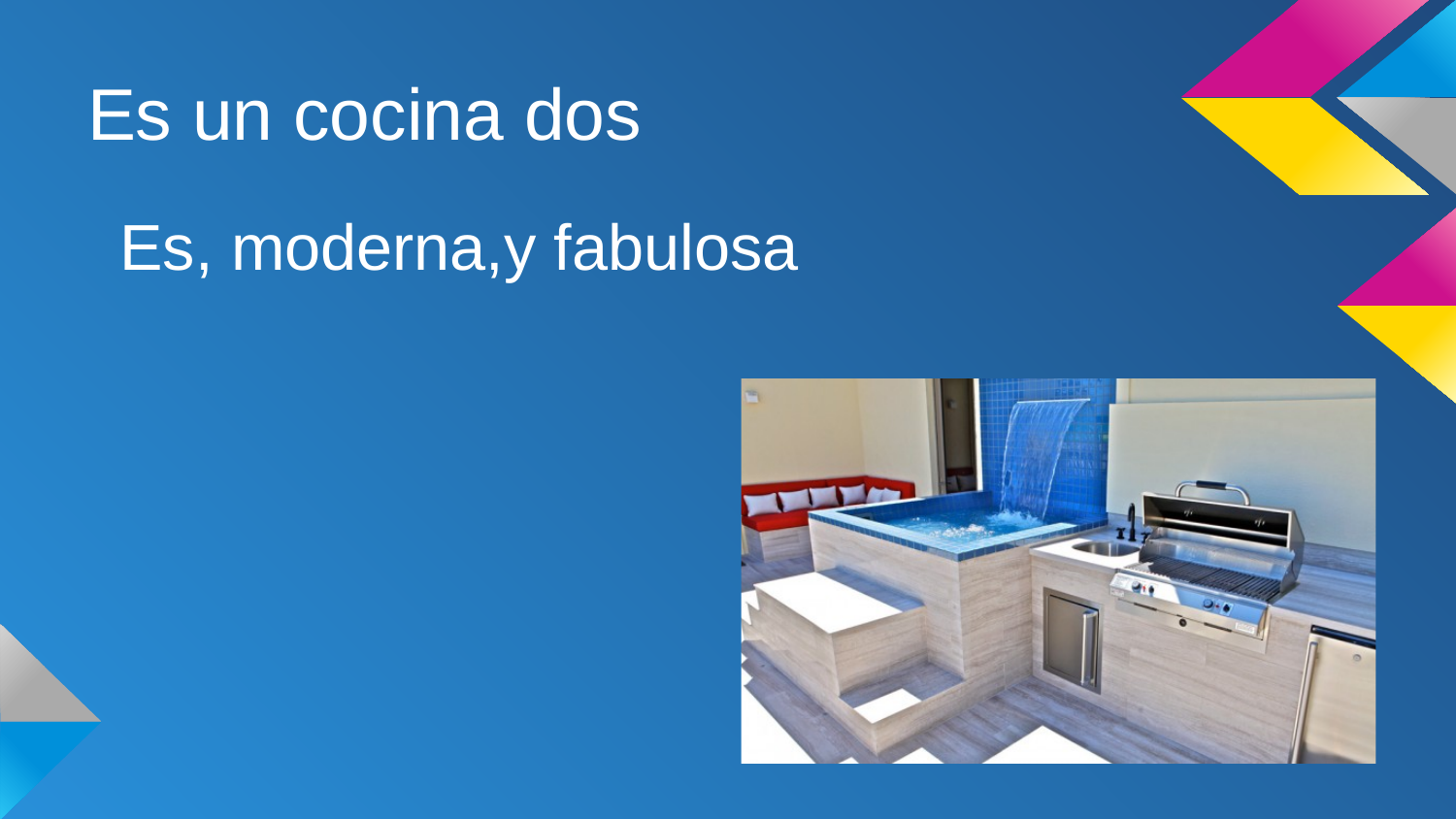

# Es un cocina dos
Es, moderna,y fabulosa